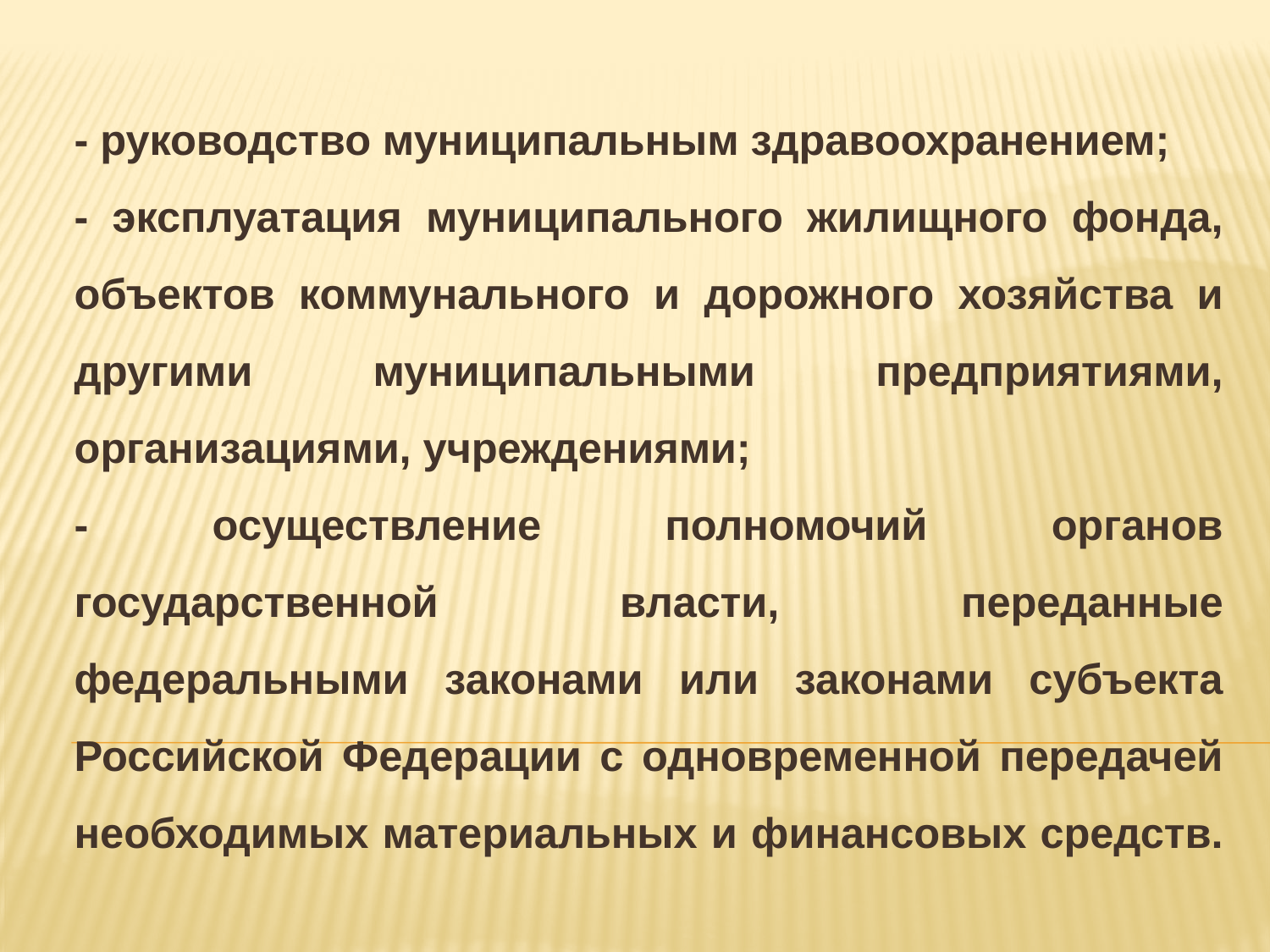

- руководство муниципальным здравоохранением;
- эксплуатация муниципального жилищного фонда, объектов коммунального и дорожного хозяйства и другими муниципальными предприятиями, организациями, учреждениями;
- осуществление полномочий органов государственной власти, переданные федеральными законами или законами субъекта Российской Федерации с одновременной передачей необходимых материальных и финансовых средств.